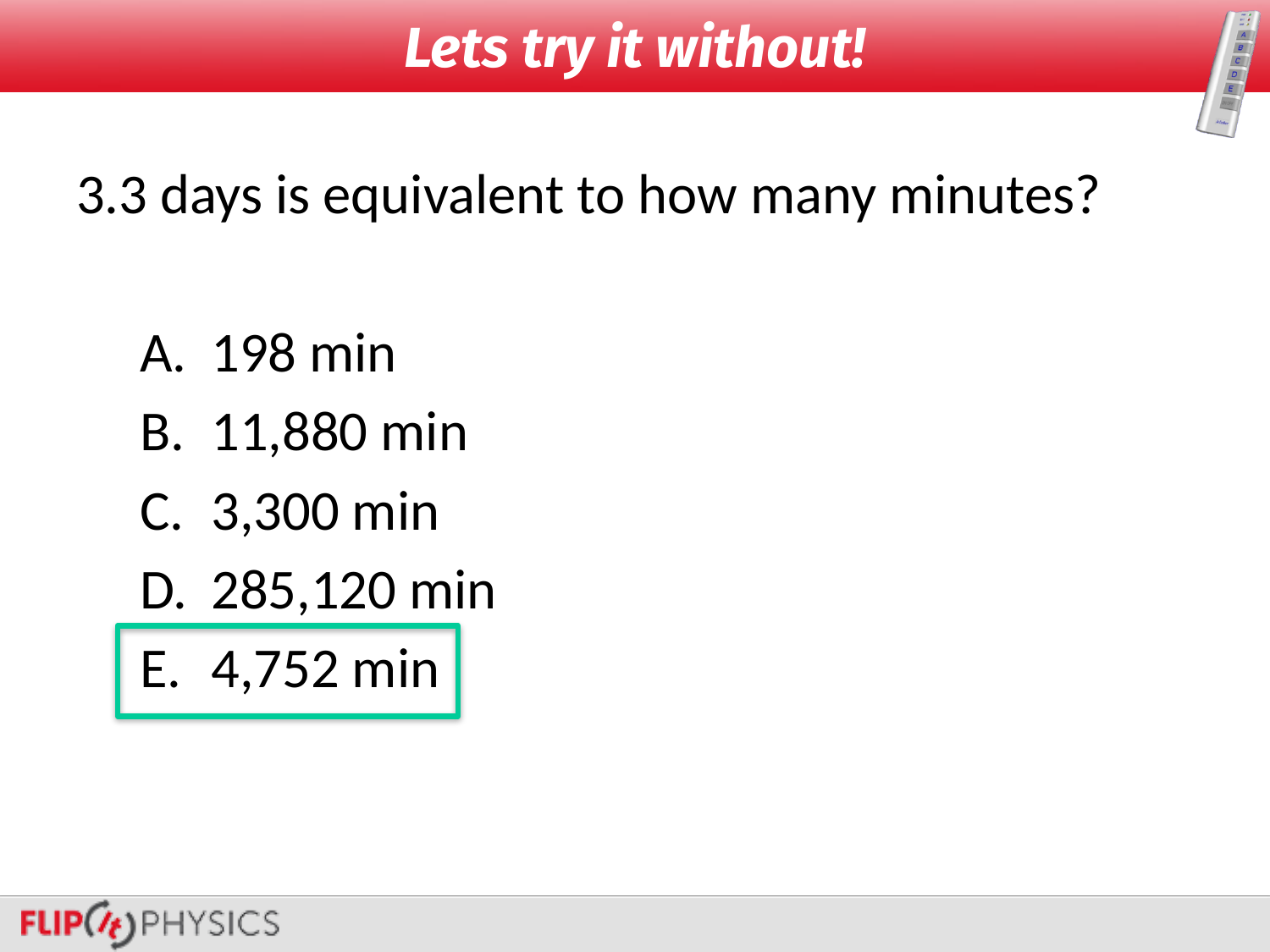

# Lets try it without!
3.3 days is equivalent to how many minutes?

198 min
11,880 min
3,300 min
285,120 min
4,752 min